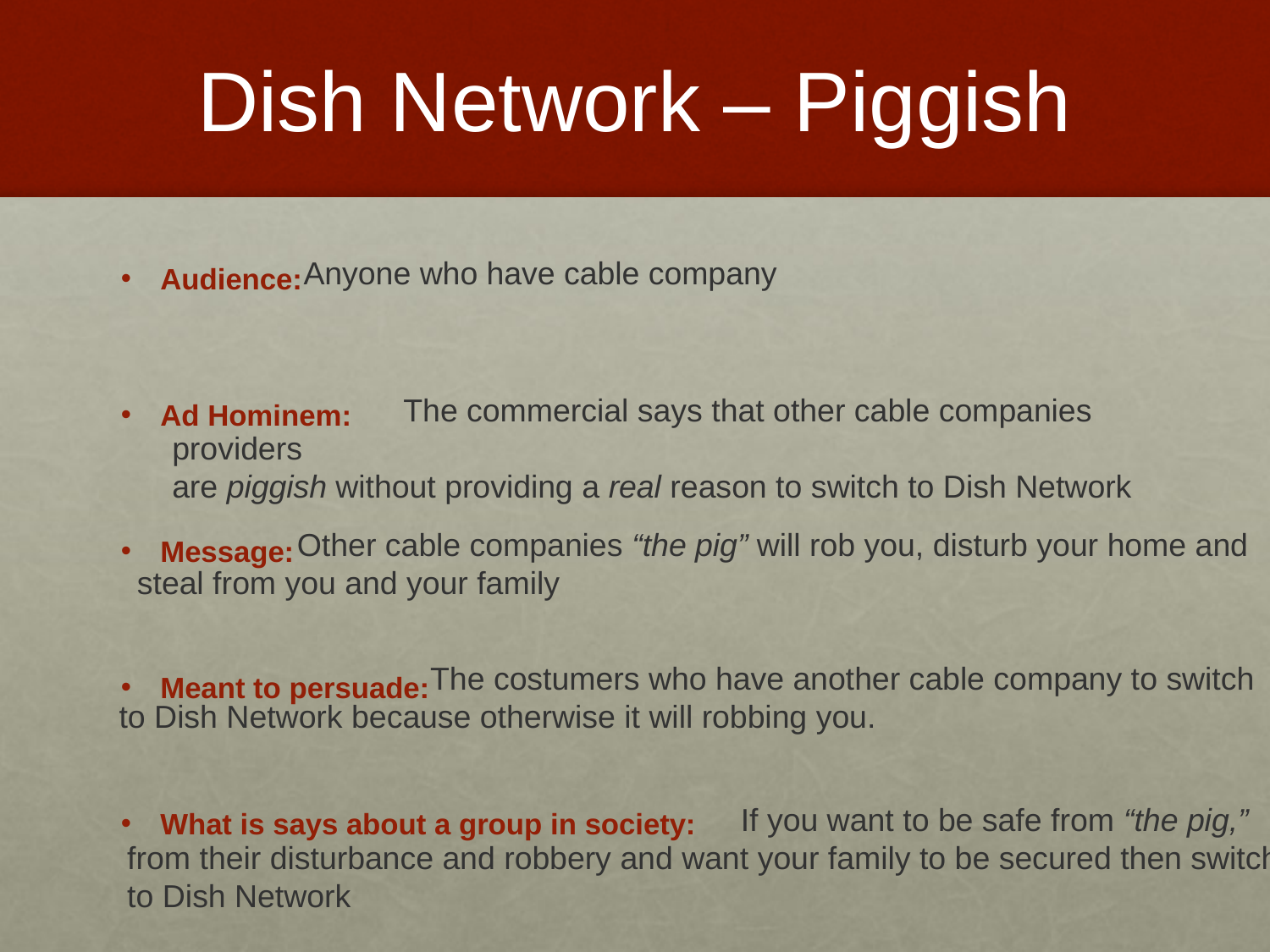

# Dish Network – Piggish
Anyone who have cable company

Audience:

Ad Hominem:

Message:

Meant to persuade:

What is says about a group in society:
                          The commercial says that other cable companies providers
are piggish without providing a real reason to switch to Dish Network
                  Other cable companies “the pig” will rob you, disturb your home and
steal from you and your family
                                   The costumers who have another cable company to switch
to Dish Network because otherwise it will robbing you.
                                                                     If you want to be safe from “the pig,”
from their disturbance and robbery and want your family to be secured then switch
to Dish Network